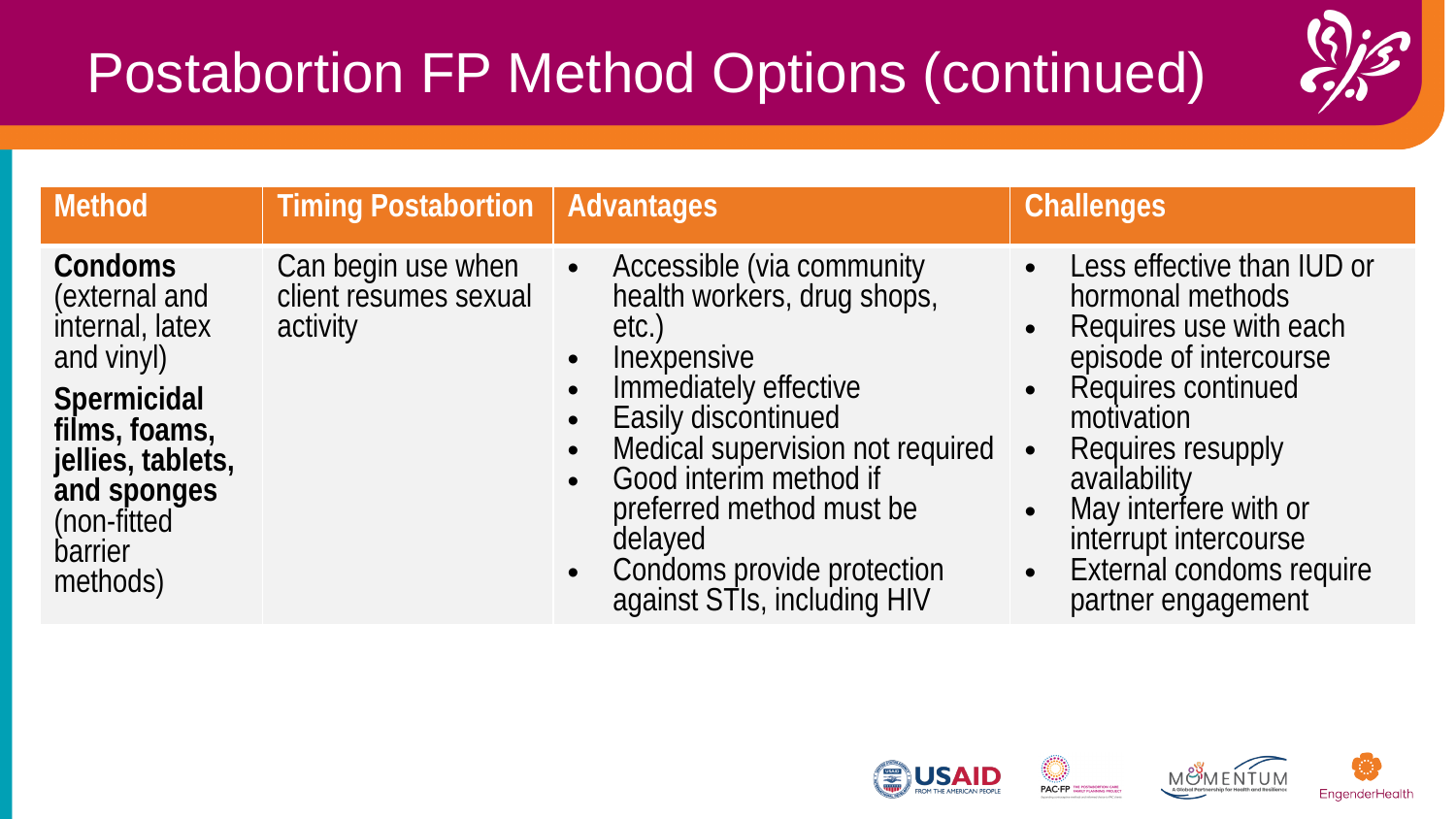

Postabortion FP Method Options (continued)
| Method | Timing Postabortion | Advantages | Challenges |
| --- | --- | --- | --- |
| Condoms (external and internal, latex and vinyl) Spermicidal films, foams, jellies, tablets, and sponges (non-fitted barrier methods) | Can begin use when client resumes sexual activity | Accessible (via community health workers, drug shops, etc.) Inexpensive Immediately effective Easily discontinued Medical supervision not required Good interim method if preferred method must be delayed Condoms provide protection against STIs, including HIV | Less effective than IUD or hormonal methods Requires use with each episode of intercourse Requires continued motivation Requires resupply availability May interfere with or interrupt intercourse External condoms require partner engagement |